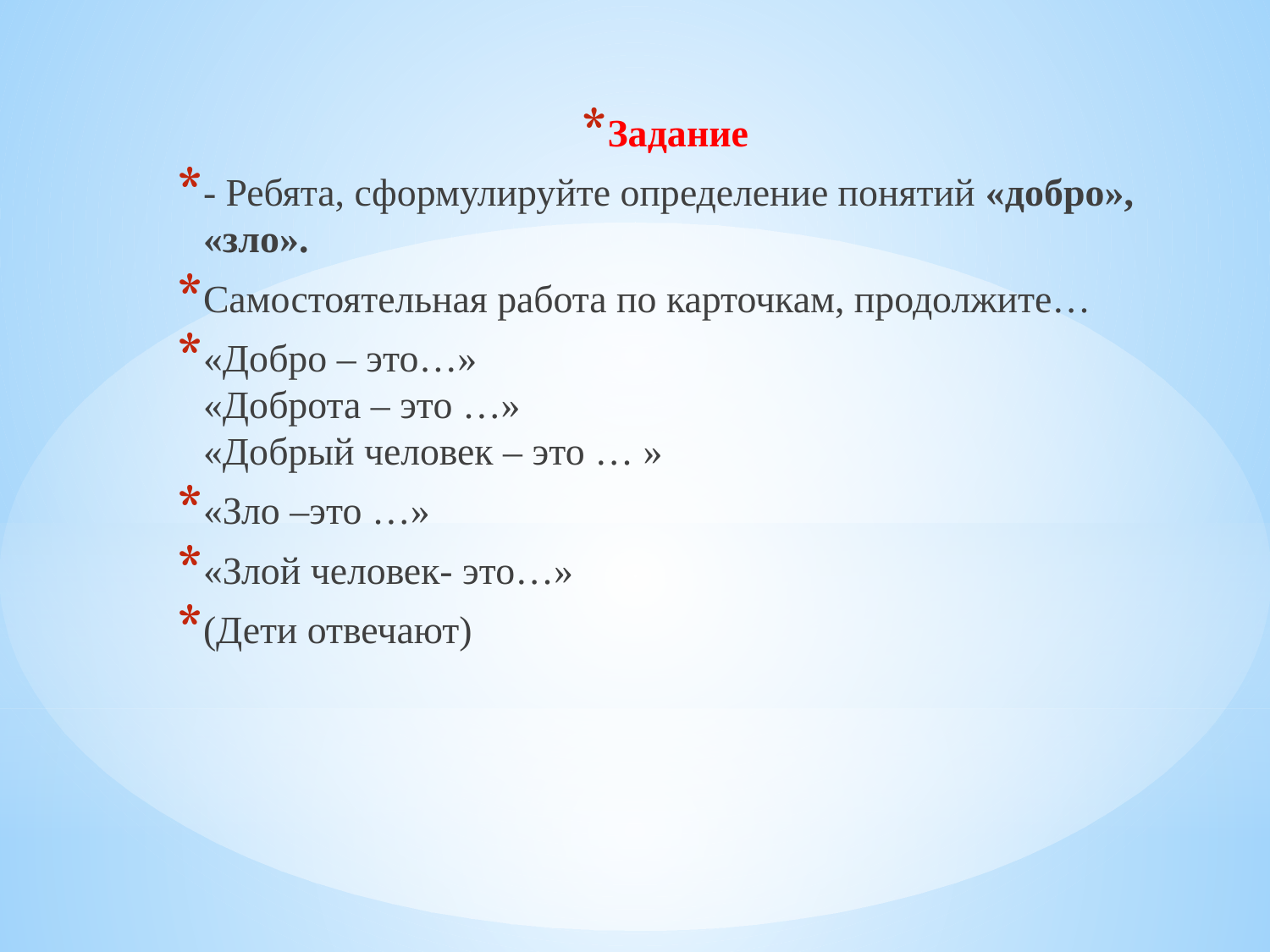

Задание
- Ребята, сформулируйте определение понятий «добро», «зло».
Самостоятельная работа по карточкам, продолжите…
«Добро – это…»
«Доброта – это …»
«Добрый человек – это … »
«Зло –это …»
«Злой человек- это…»
(Дети отвечают)